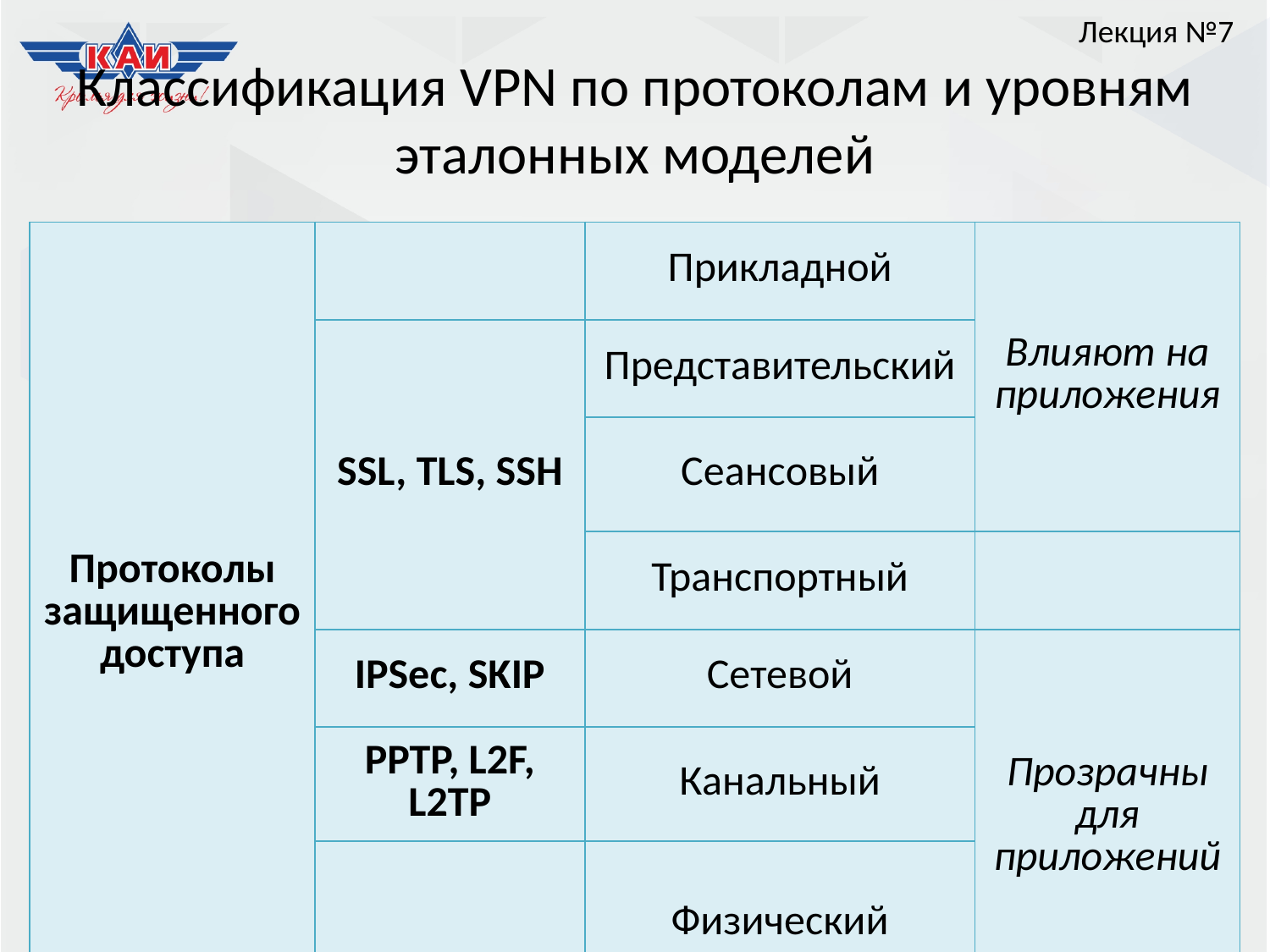

Лекция №7
# Классификация VPN по протоколам и уровням эталонных моделей
| Протоколы защищенного доступа |  | Прикладной | Влияют на приложения |
| --- | --- | --- | --- |
|  | SSL, TLS, SSH | Представительский |  |
|  |  | Сеансовый |  |
|  |  | Транспортный |  |
|  | IPSec, SKIP | Сетевой | Прозрачны для приложений |
|  | PPTP, L2F, L2TP | Канальный |  |
|  |  | Физический |  |